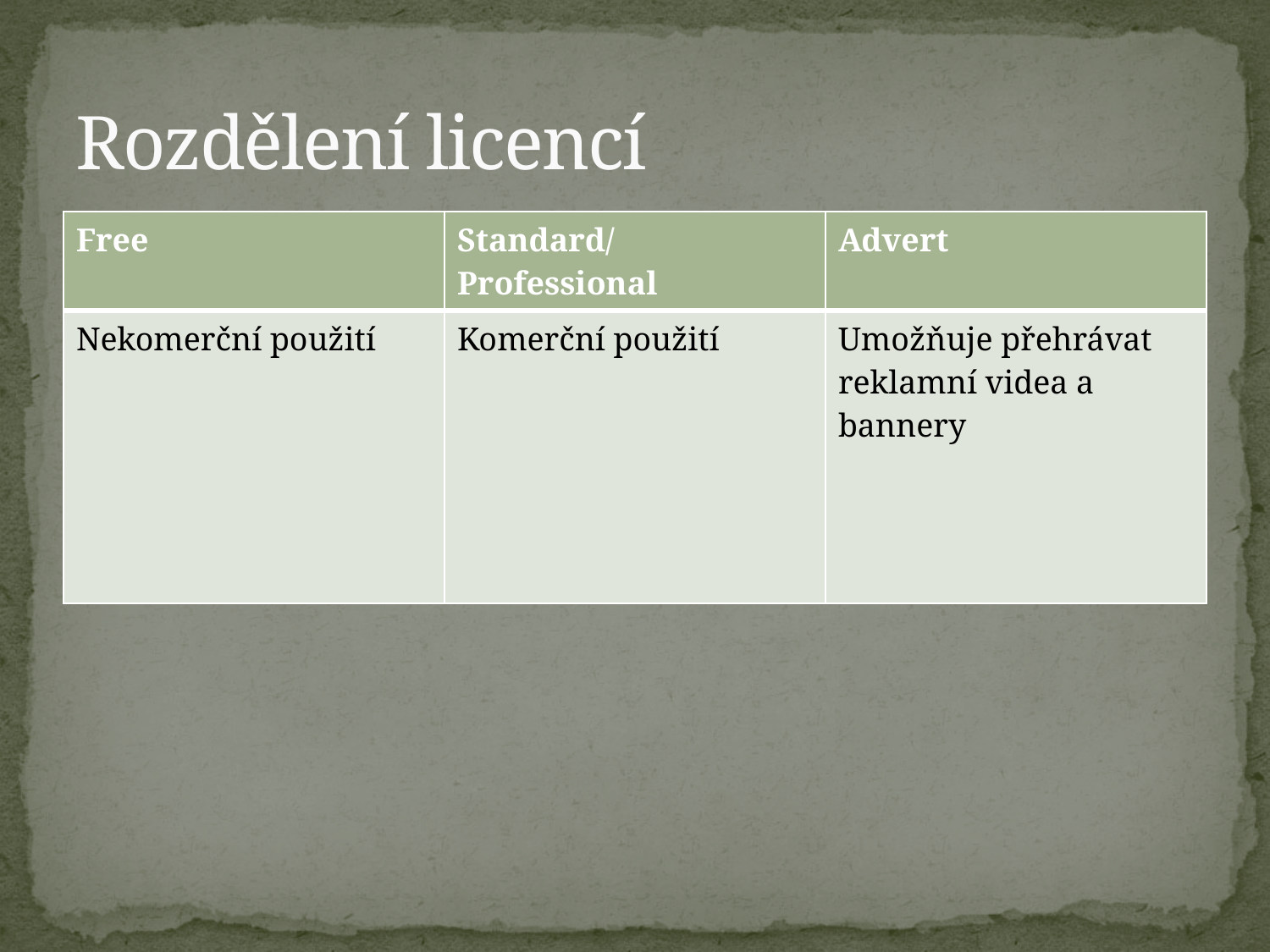

# Rozdělení licencí
| Free | Standard/Professional | Advert |
| --- | --- | --- |
| Nekomerční použití | Komerční použití | Umožňuje přehrávat reklamní videa a bannery |